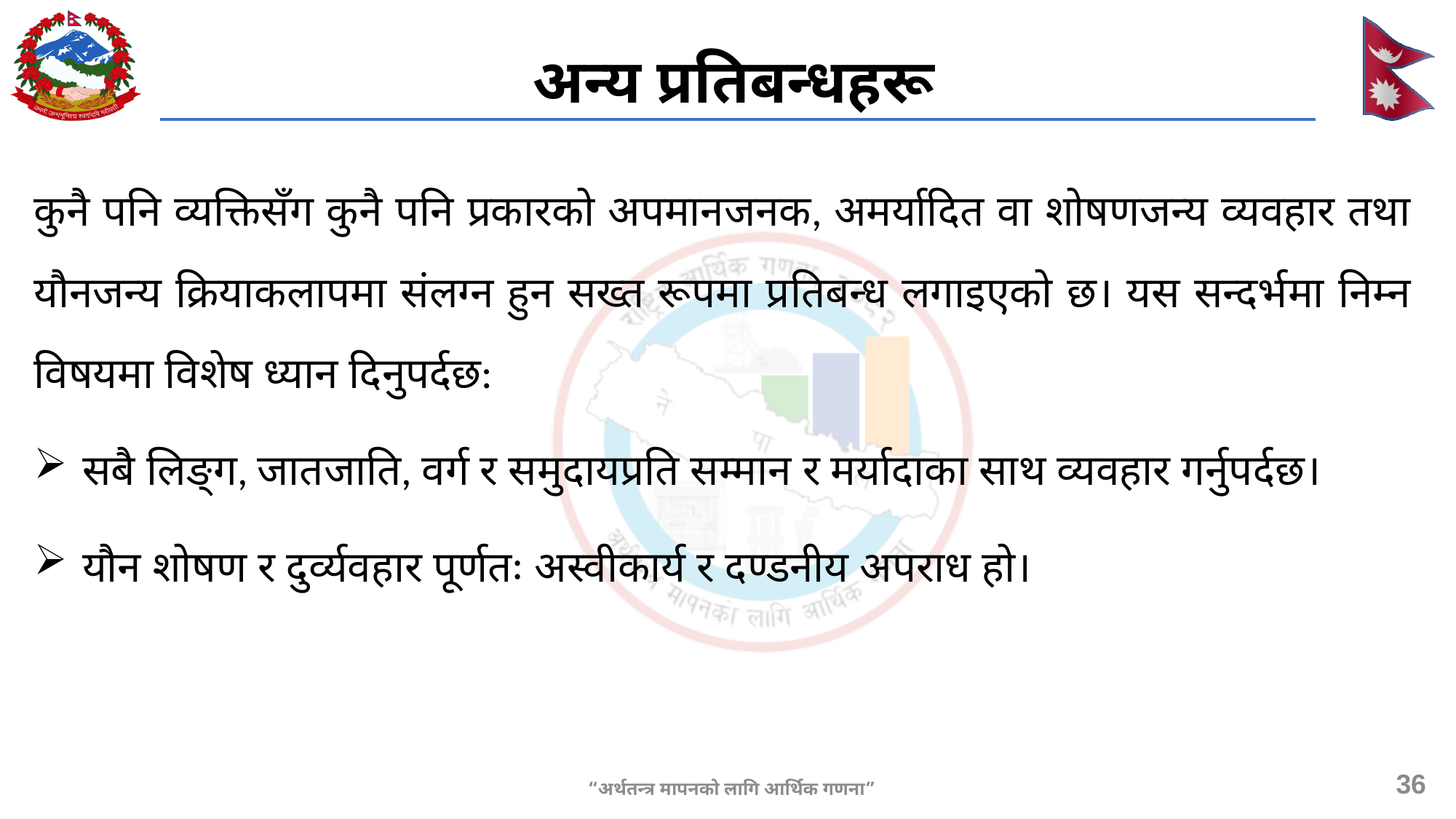

# अन्य प्रतिबन्धहरू
कुनै पनि व्यक्तिसँग कुनै पनि प्रकारको अपमानजनक, अमर्यादित वा शोषणजन्य व्यवहार तथा यौनजन्य क्रियाकलापमा संलग्न हुन सख्त रूपमा प्रतिबन्ध लगाइएको छ। यस सन्दर्भमा निम्न विषयमा विशेष ध्यान दिनुपर्दछ:
सबै लिङ्ग, जातजाति, वर्ग र समुदायप्रति सम्मान र मर्यादाका साथ व्यवहार गर्नुपर्दछ।
यौन शोषण र दुर्व्यवहार पूर्णतः अस्वीकार्य र दण्डनीय अपराध हो।

36
“अर्थतन्त्र मापनको लागि आर्थिक गणना”